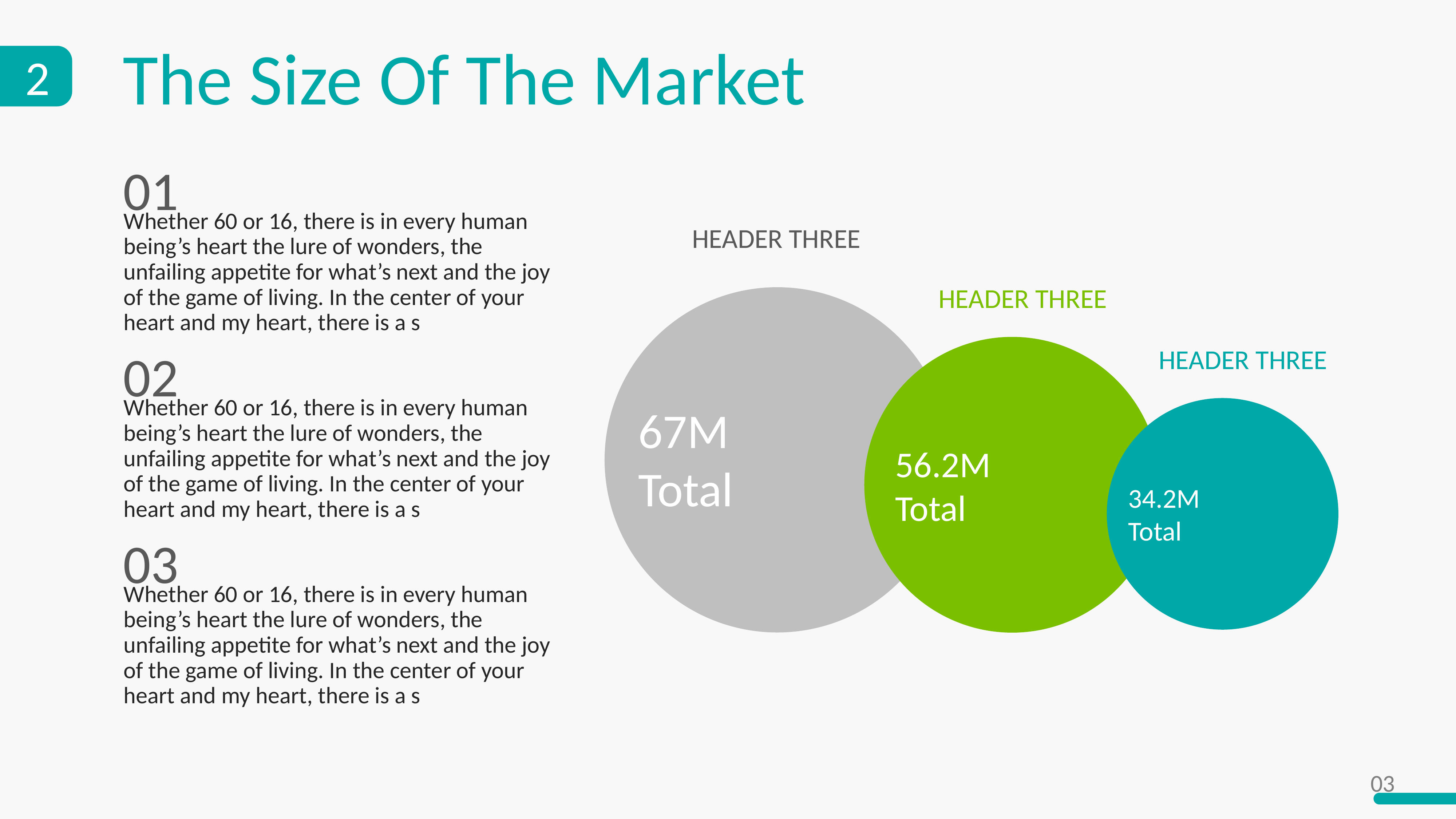

The Size Of The Market
2

01
Whether 60 or 16, there is in every human being’s heart the lure of wonders, the unfailing appetite for what’s next and the joy of the game of living. In the center of your heart and my heart, there is a s
HEADER THREE
HEADER THREE

67M
Total
02
Whether 60 or 16, there is in every human being’s heart the lure of wonders, the unfailing appetite for what’s next and the joy of the game of living. In the center of your heart and my heart, there is a s
HEADER THREE

56.2M
Total

34.2M
Total
03
Whether 60 or 16, there is in every human being’s heart the lure of wonders, the unfailing appetite for what’s next and the joy of the game of living. In the center of your heart and my heart, there is a s
03